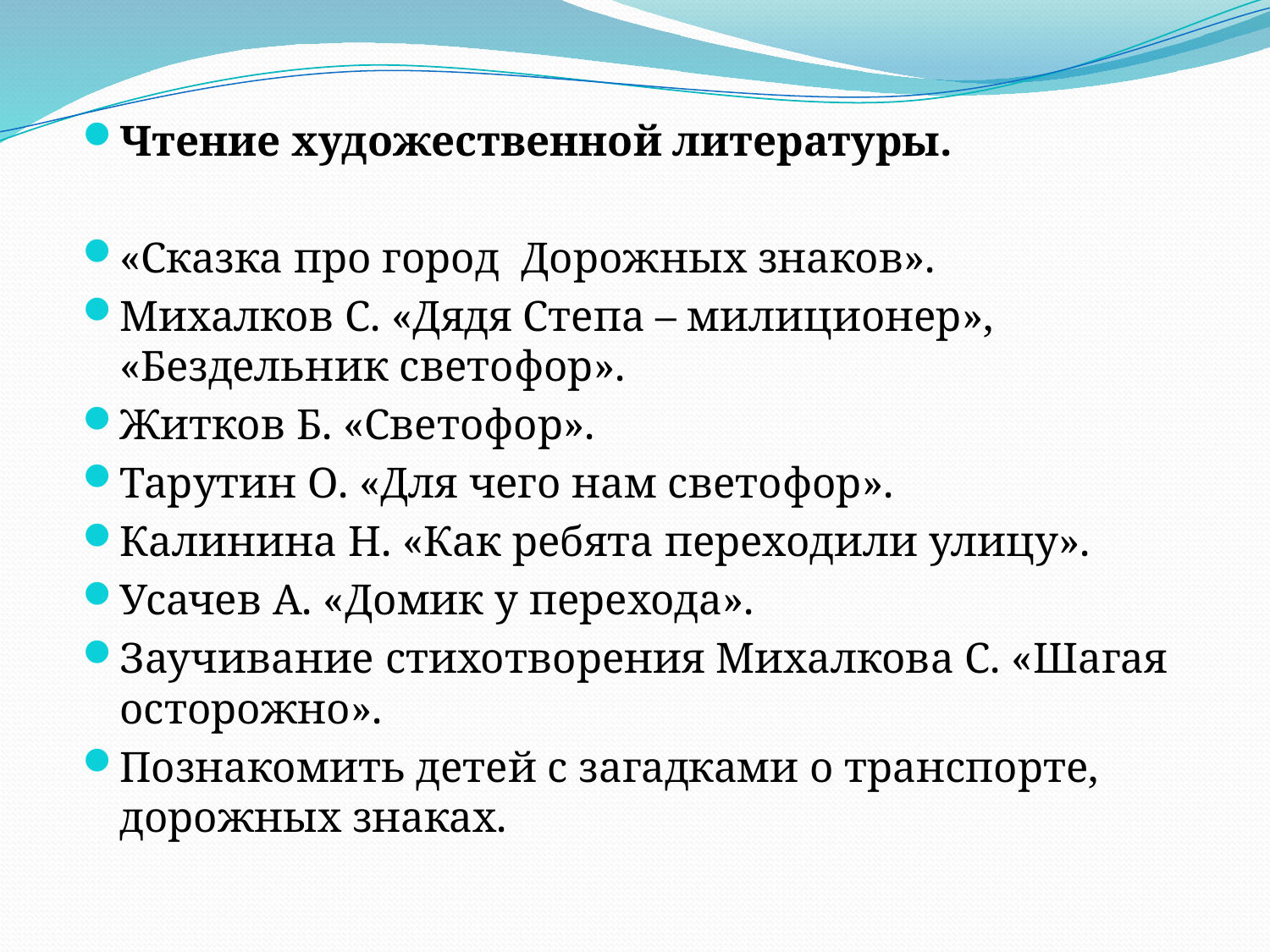

Чтение художественной литературы.

«Сказка про город  Дорожных знаков».
Михалков С. «Дядя Степа – милиционер», «Бездельник светофор».
Житков Б. «Светофор».
Тарутин О. «Для чего нам светофор».
Калинина Н. «Как ребята переходили улицу».
Усачев А. «Домик у перехода».
Заучивание стихотворения Михалкова С. «Шагая осторожно».
Познакомить детей с загадками о транспорте, дорожных знаках.